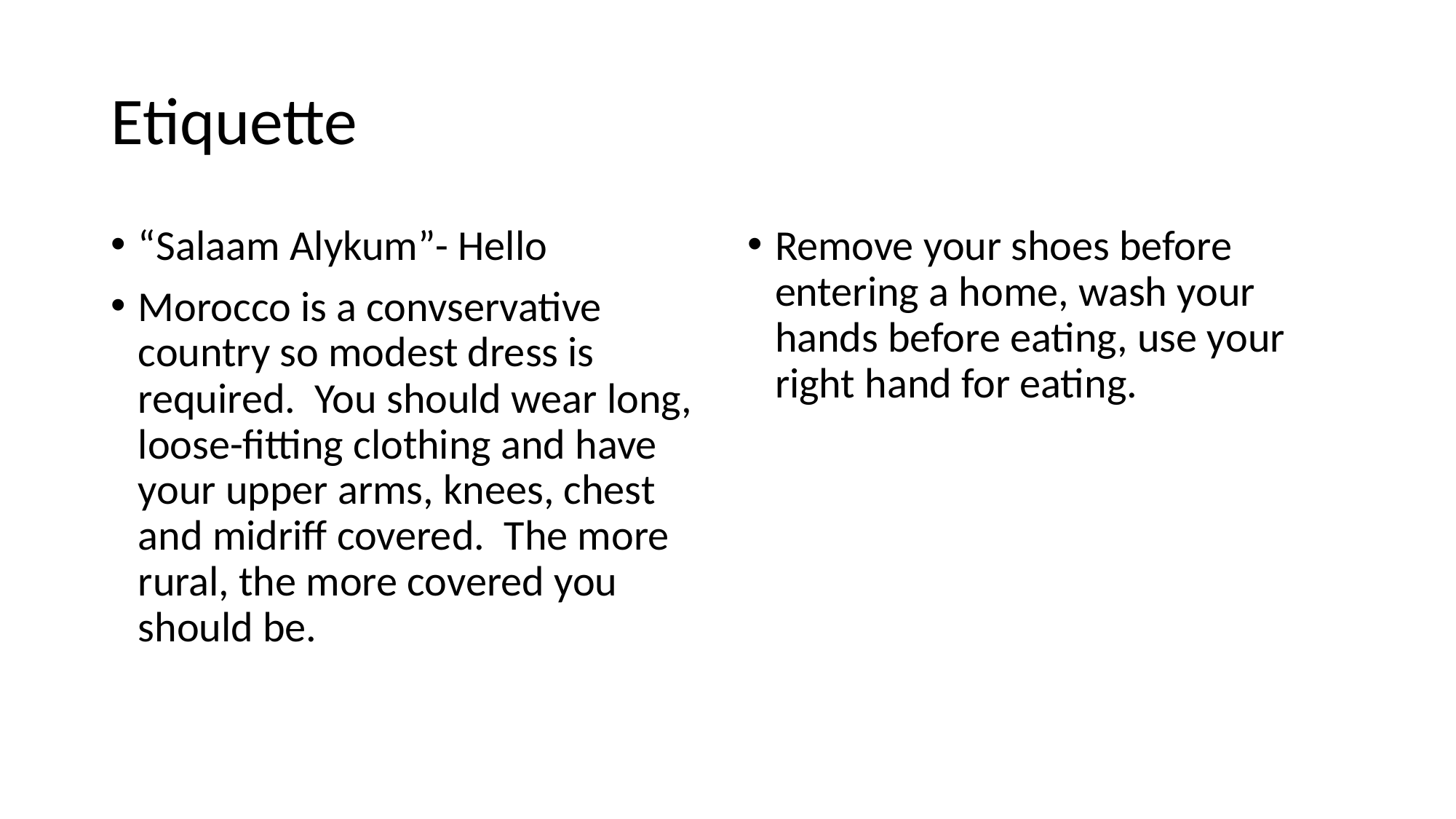

# Etiquette
“Salaam Alykum”- Hello
Morocco is a convservative country so modest dress is required.  You should wear long, loose-fitting clothing and have your upper arms, knees, chest and midriff covered.  The more rural, the more covered you should be.
Remove your shoes before entering a home, wash your hands before eating, use your right hand for eating.